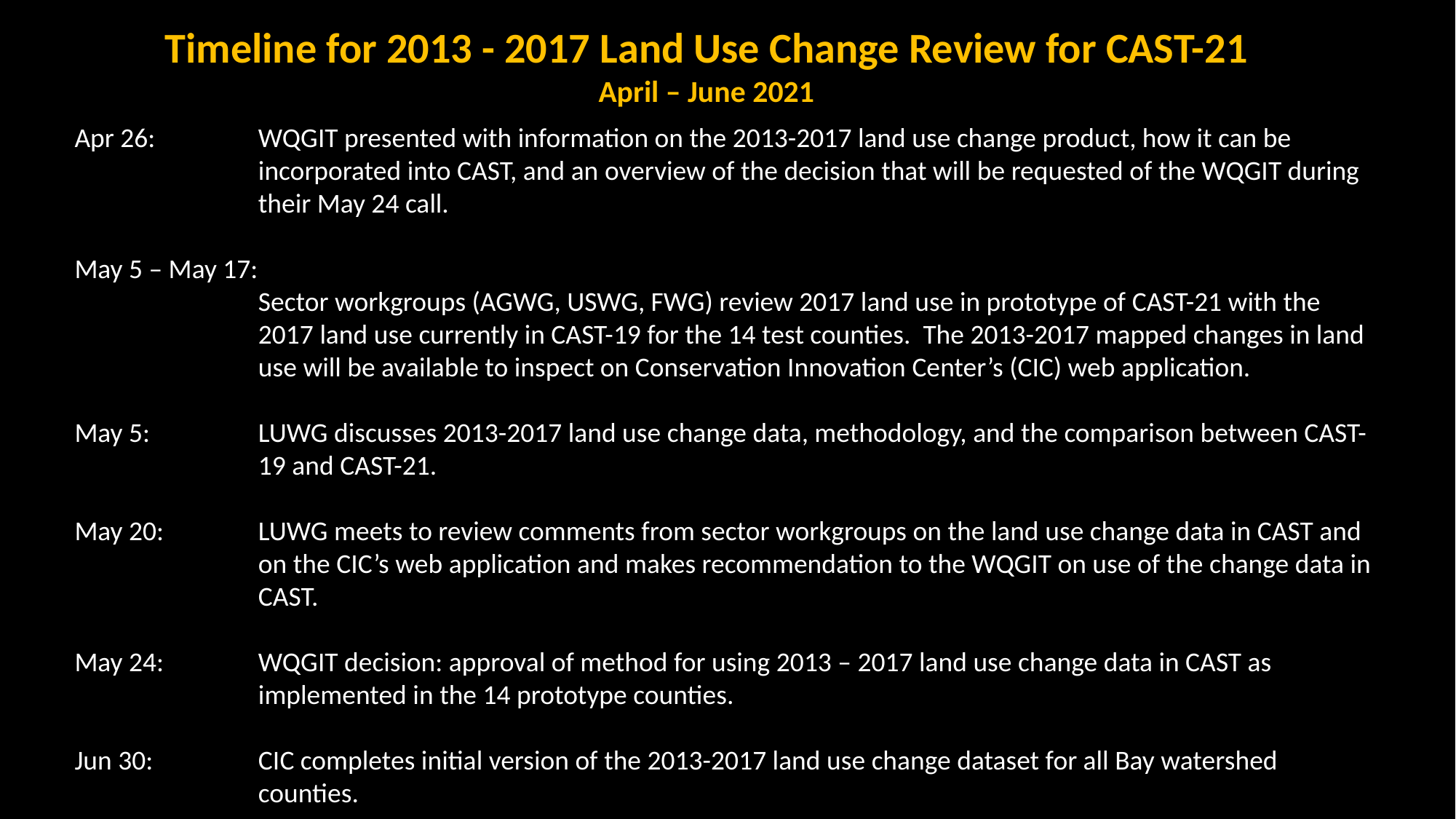

Timeline for 2013 - 2017 Land Use Change Review for CAST-21
April – June 2021
Apr 26:	WQGIT presented with information on the 2013-2017 land use change product, how it can be incorporated into CAST, and an overview of the decision that will be requested of the WQGIT during their May 24 call.

May 5 – May 17:
	Sector workgroups (AGWG, USWG, FWG) review 2017 land use in prototype of CAST-21 with the 2017 land use currently in CAST-19 for the 14 test counties.  The 2013-2017 mapped changes in land use will be available to inspect on Conservation Innovation Center’s (CIC) web application.

May 5: 	LUWG discusses 2013-2017 land use change data, methodology, and the comparison between CAST-19 and CAST-21.

May 20: 	LUWG meets to review comments from sector workgroups on the land use change data in CAST and on the CIC’s web application and makes recommendation to the WQGIT on use of the change data in CAST.

May 24:  	WQGIT decision: approval of method for using 2013 – 2017 land use change data in CAST as implemented in the 14 prototype counties.

Jun 30:	CIC completes initial version of the 2013-2017 land use change dataset for all Bay watershed counties.